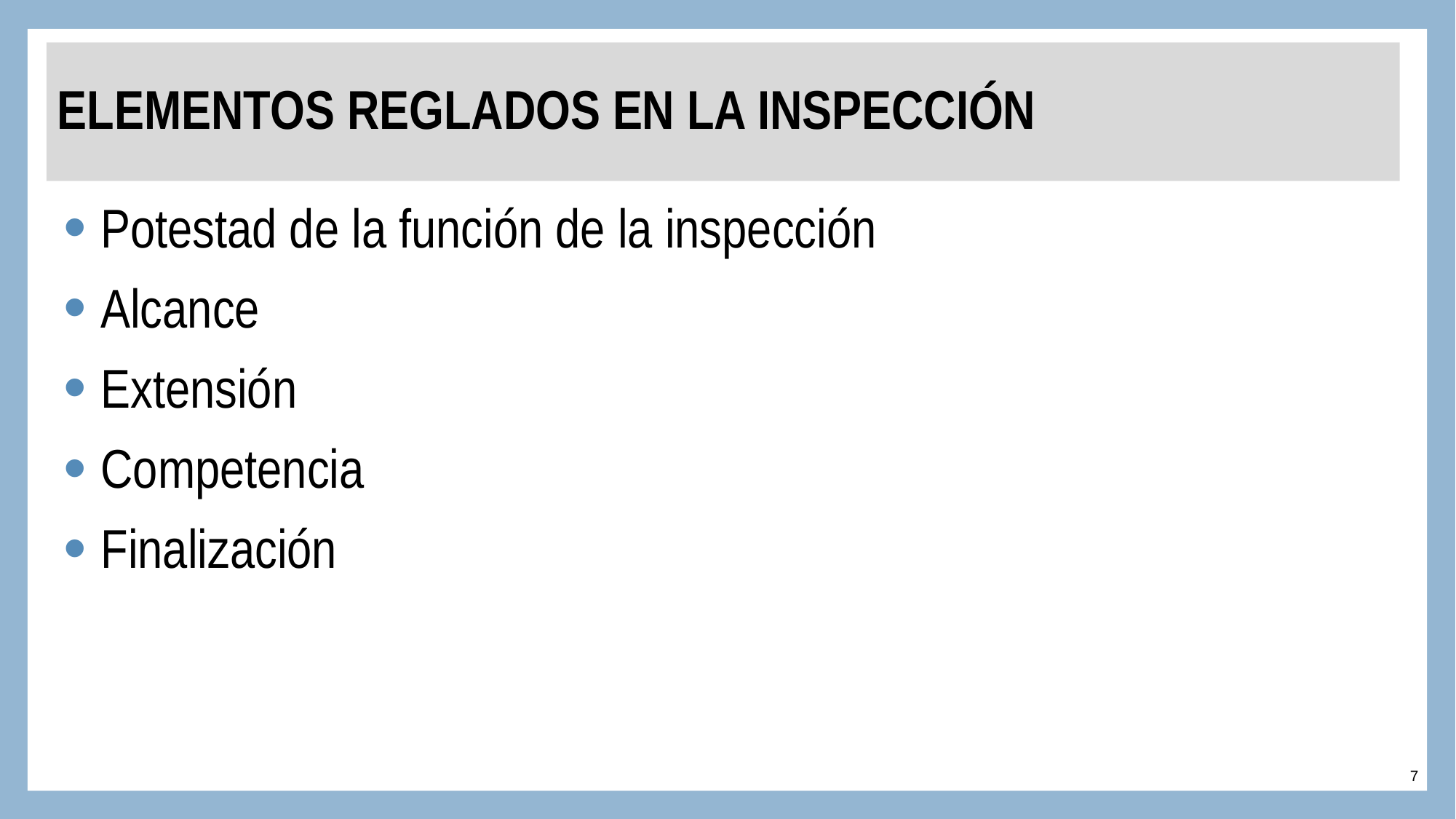

# ELEMENTOS REGLADOS EN LA INSPECCIÓN
Potestad de la función de la inspección
Alcance
Extensión
Competencia
Finalización
7